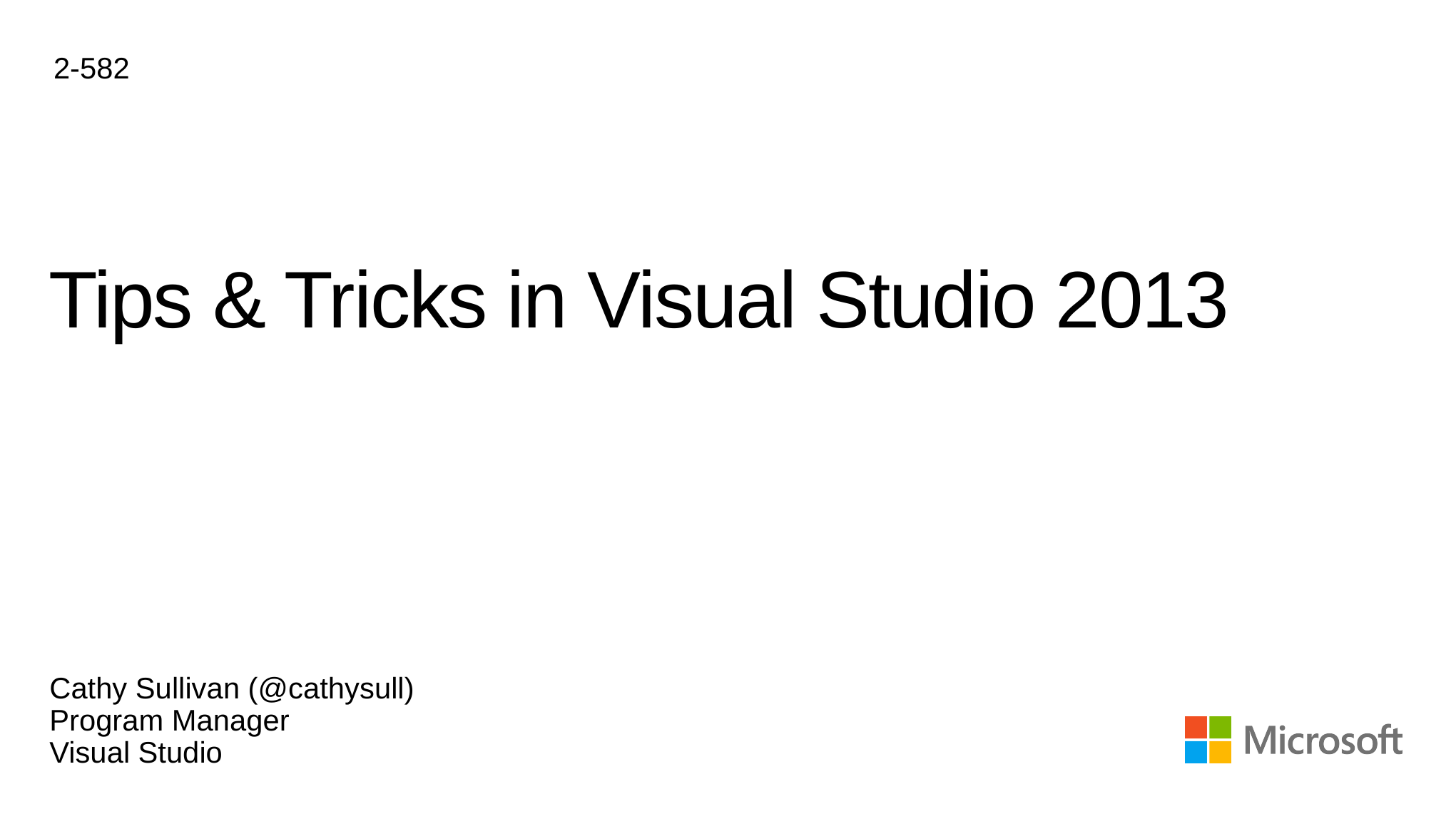

2-582
# Tips & Tricks in Visual Studio 2013
Cathy Sullivan (@cathysull)
Program Manager
Visual Studio